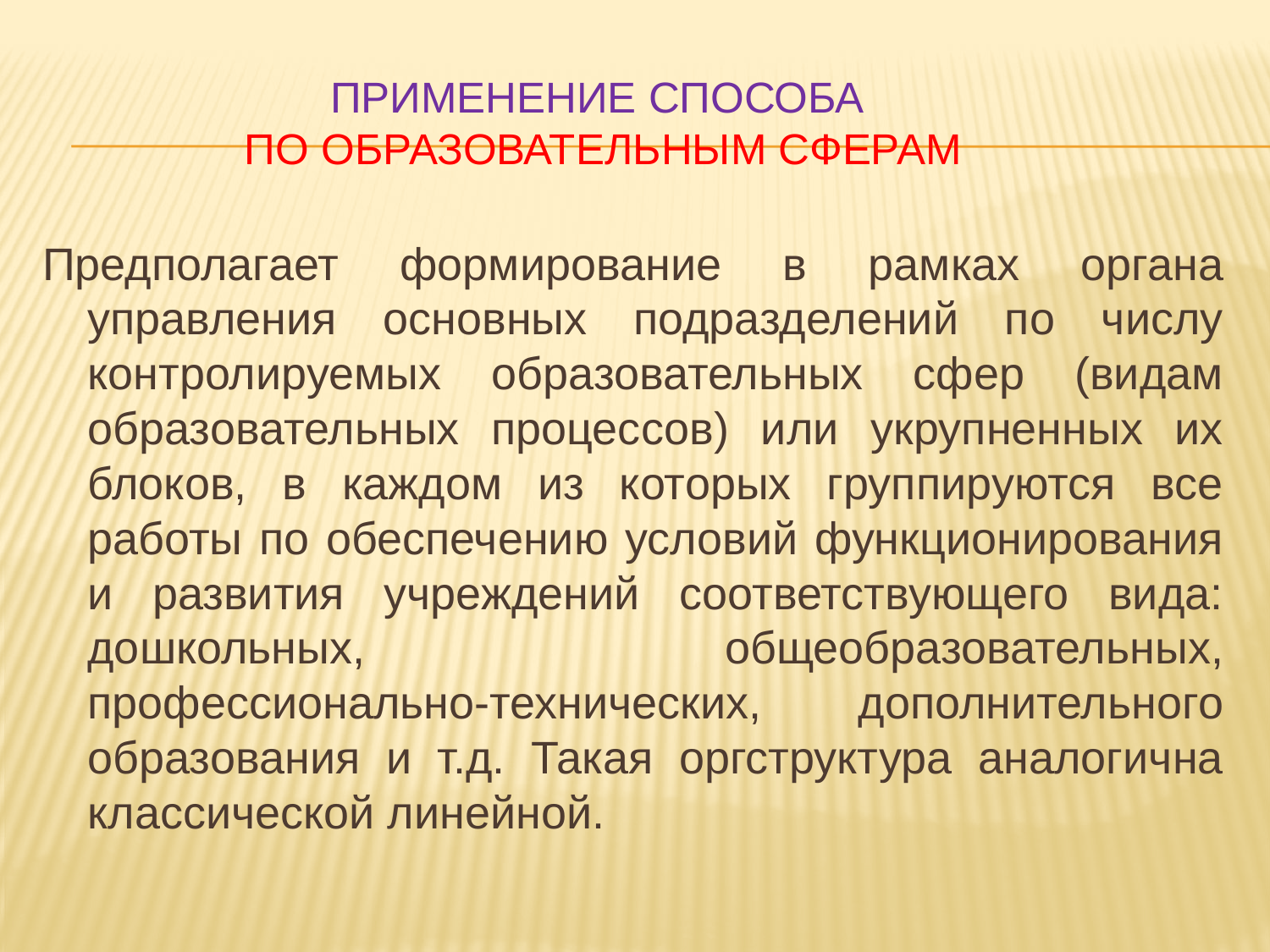

# Применение способа по образовательным сферам
Предполагает формирование в рамках органа управления основных подразделений по числу контролируемых образовательных сфер (видам образовательных процессов) или укрупненных их блоков, в каждом из которых группируются все работы по обеспечению условий функционирования и развития учреждений соответствующего вида: дошкольных, общеобразовательных, профессионально-технических, дополнительного образования и т.д. Такая оргструктура аналогична классической линейной.